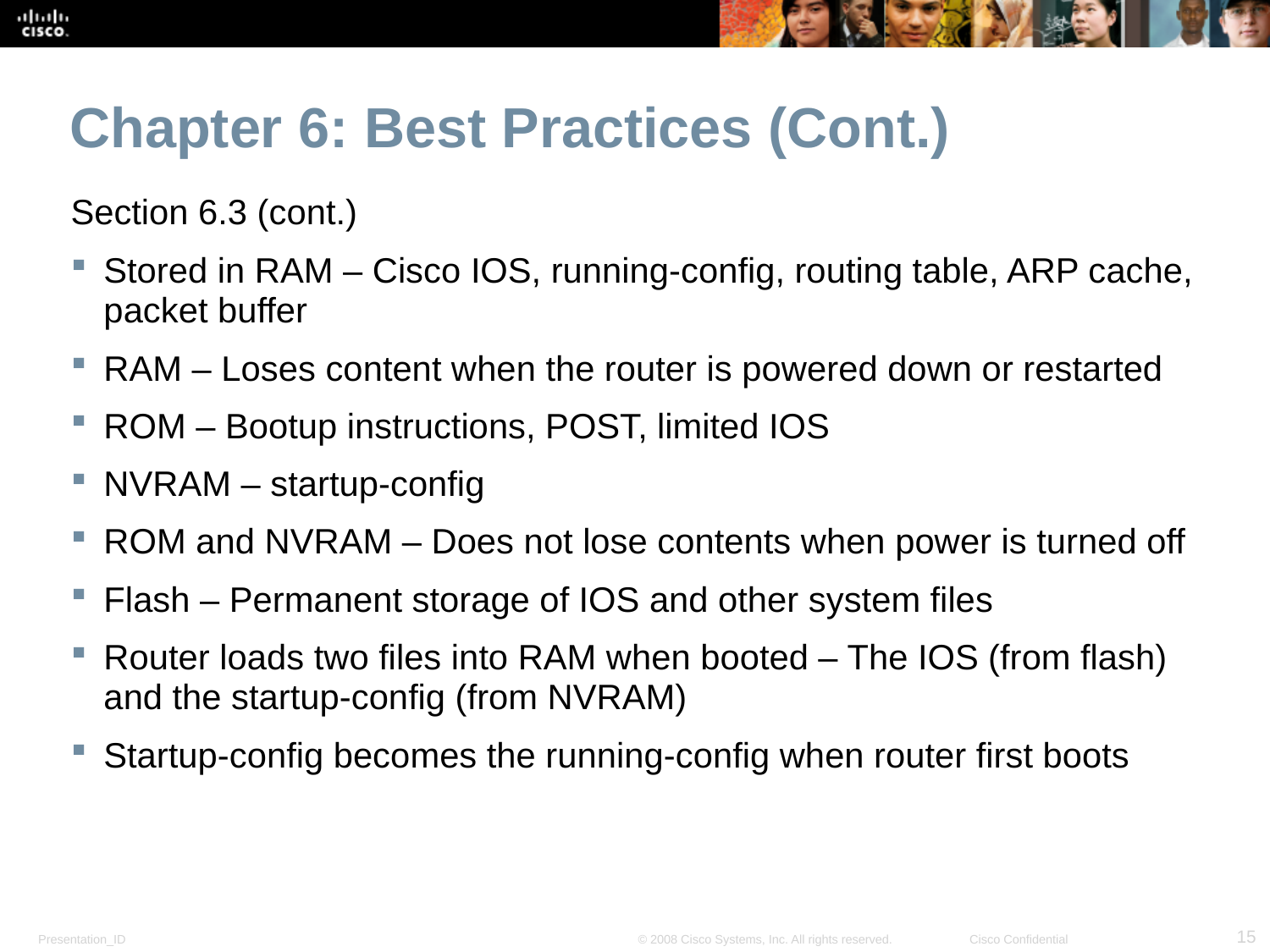

Chapter 6: Best Practices (Cont.)
Section 6.3 (cont.)
Stored in RAM – Cisco IOS, running-config, routing table, ARP cache, packet buffer
RAM – Loses content when the router is powered down or restarted
ROM – Bootup instructions, POST, limited IOS
NVRAM – startup-config
ROM and NVRAM – Does not lose contents when power is turned off
Flash – Permanent storage of IOS and other system files
Router loads two files into RAM when booted – The IOS (from flash) and the startup-config (from NVRAM)
Startup-config becomes the running-config when router first boots